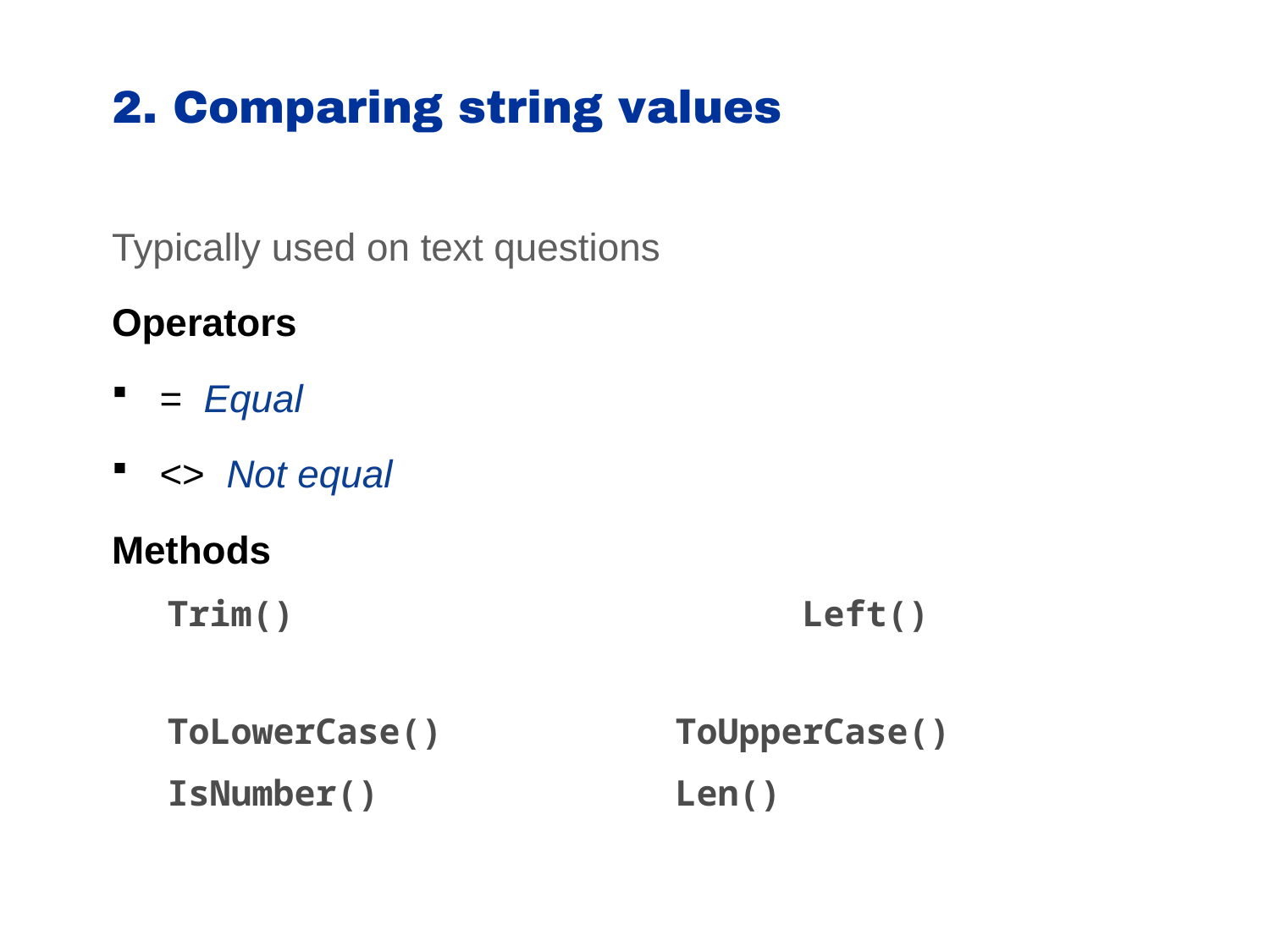

# 2. Comparing string values
Typically used on text questions
Operators
=  Equal
<>  Not equal
Methods
Trim()				Left()
ToLowerCase()		ToUpperCase()
IsNumber()			Len()